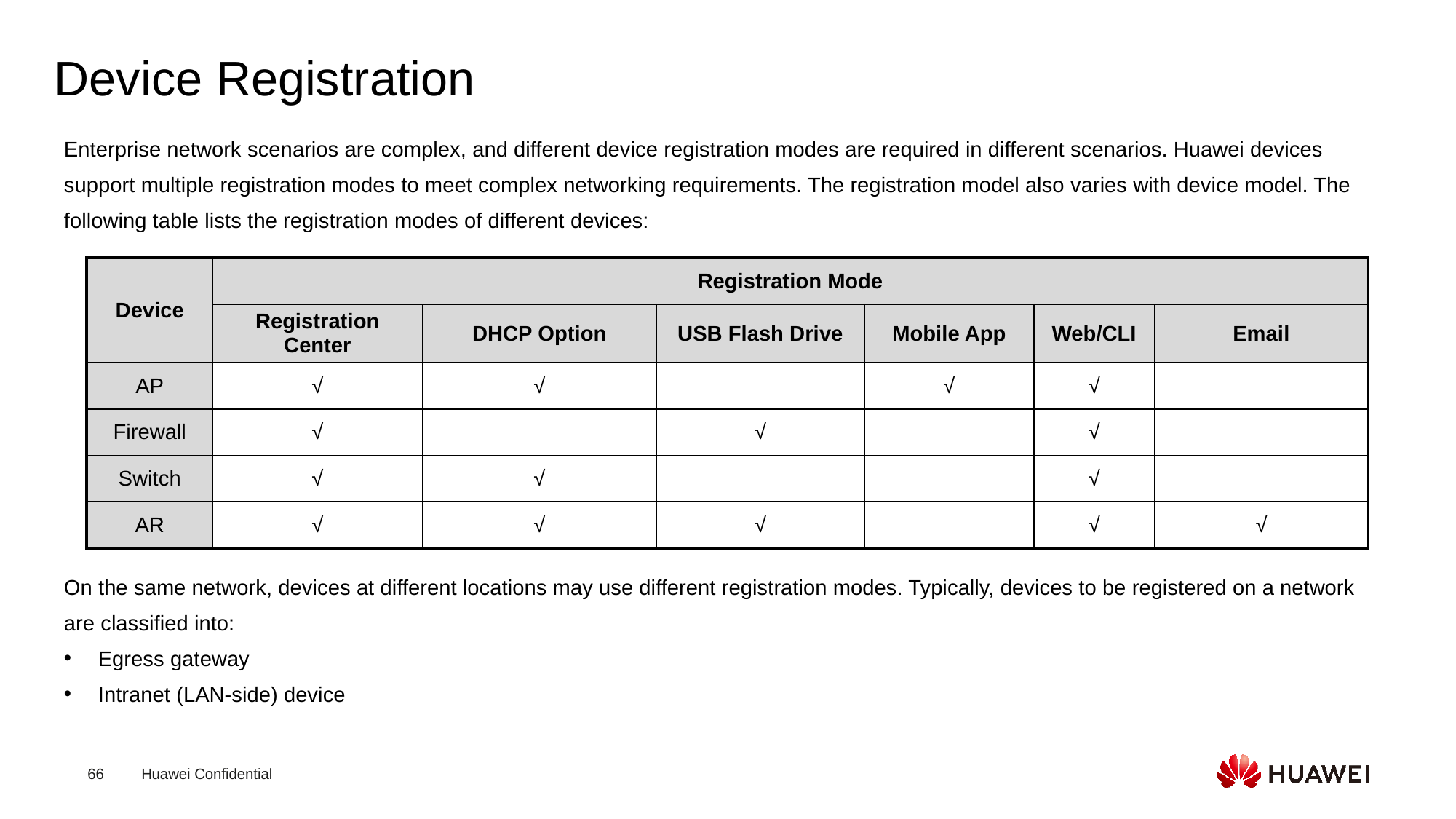

# Device Registration
Enterprise network scenarios are complex, and different device registration modes are required in different scenarios. Huawei devices support multiple registration modes to meet complex networking requirements. The registration model also varies with device model. The following table lists the registration modes of different devices:
| Device | Registration Mode |  |  |  |  |  |
| --- | --- | --- | --- | --- | --- | --- |
|  | Registration Center | DHCP Option | USB Flash Drive | Mobile App | Web/CLI | Email |
| AP | √ | √ |  | √ | √ |  |
| Firewall | √ |  | √ |  | √ |  |
| Switch | √ | √ |  |  | √ |  |
| AR | √ | √ | √ |  | √ | √ |
On the same network, devices at different locations may use different registration modes. Typically, devices to be registered on a network are classified into:
Egress gateway
Intranet (LAN-side) device